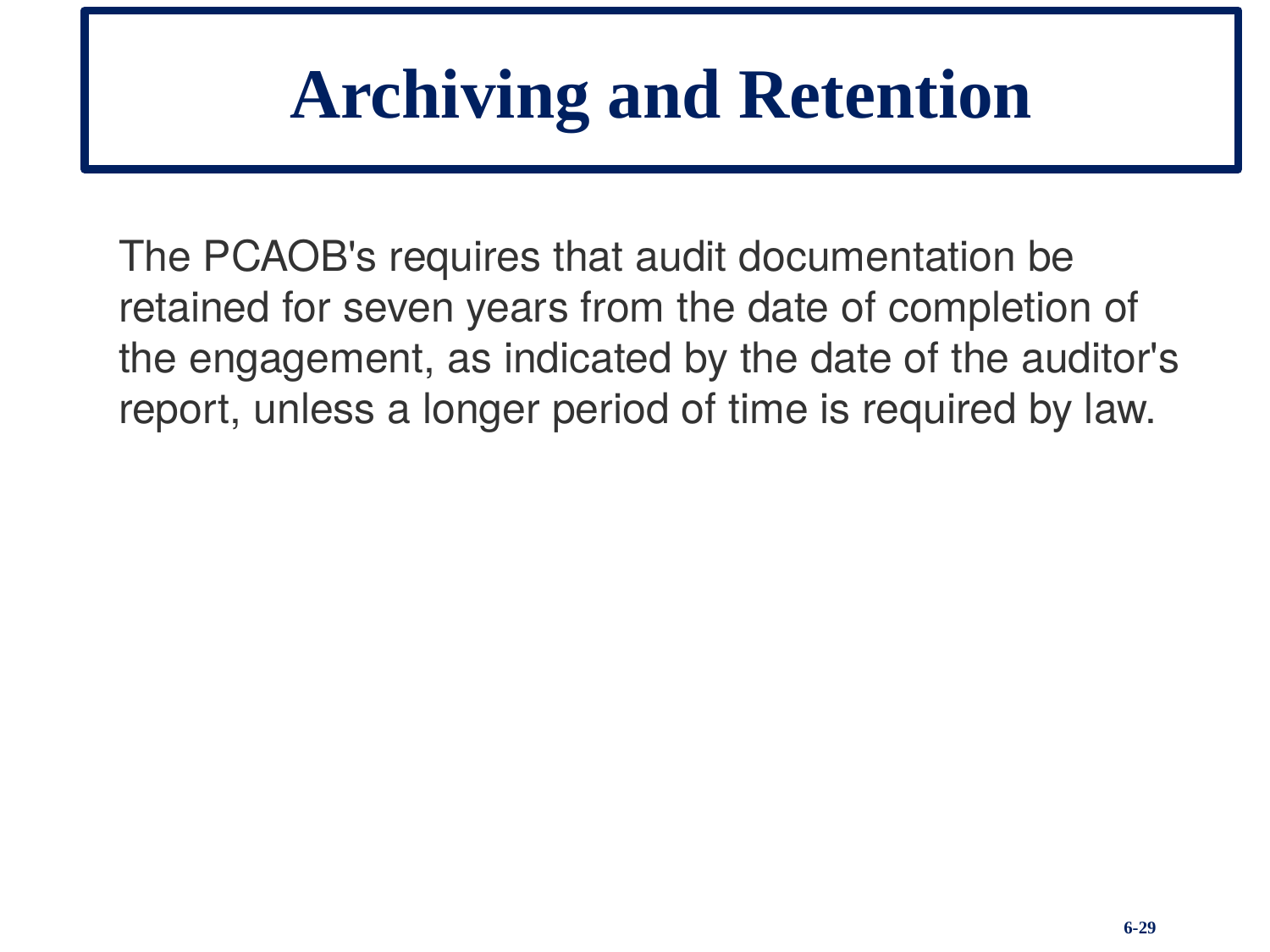

# Archiving and Retention
The PCAOB's requires that audit documentation be retained for seven years from the date of completion of the engagement, as indicated by the date of the auditor's report, unless a longer period of time is required by law.

6-29